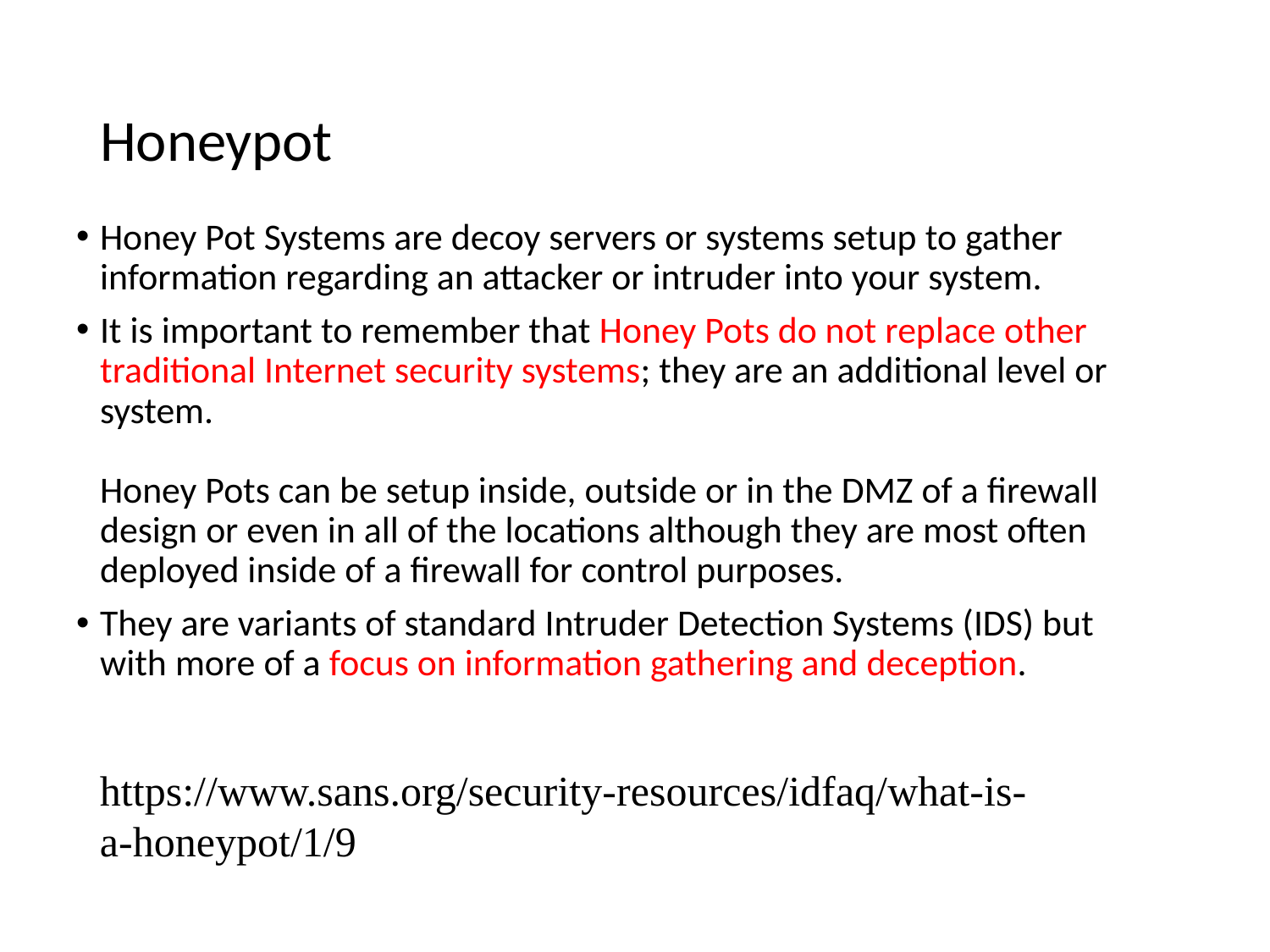

# Honeypot
Honey Pot Systems are decoy servers or systems setup to gather information regarding an attacker or intruder into your system.
It is important to remember that Honey Pots do not replace other traditional Internet security systems; they are an additional level or system. 
Honey Pots can be setup inside, outside or in the DMZ of a firewall design or even in all of the locations although they are most often deployed inside of a firewall for control purposes.
They are variants of standard Intruder Detection Systems (IDS) but with more of a focus on information gathering and deception.
https://www.sans.org/security-resources/idfaq/what-is-a-honeypot/1/9